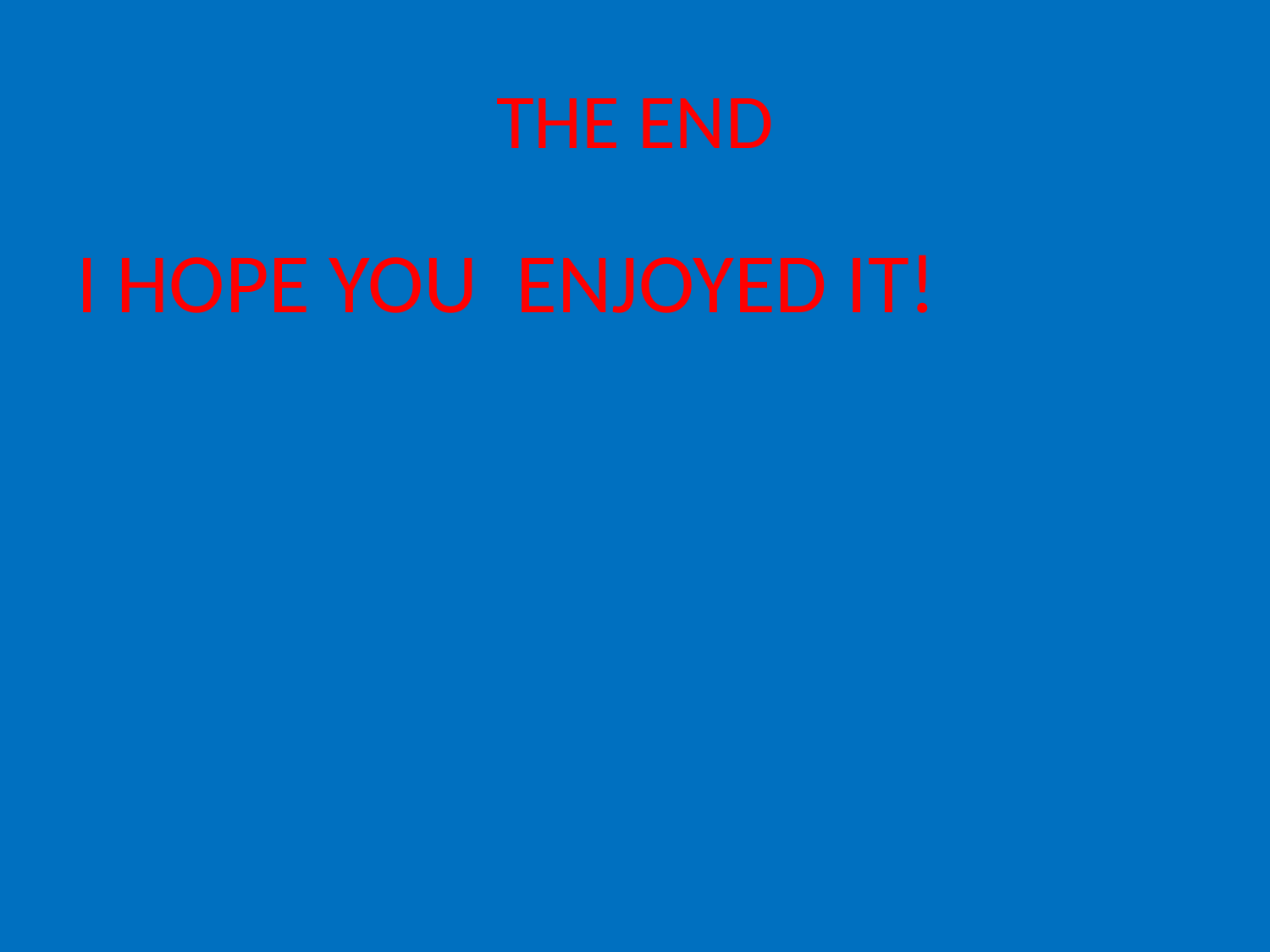

# THE END
I HOPE YOU  ENJOYED IT!